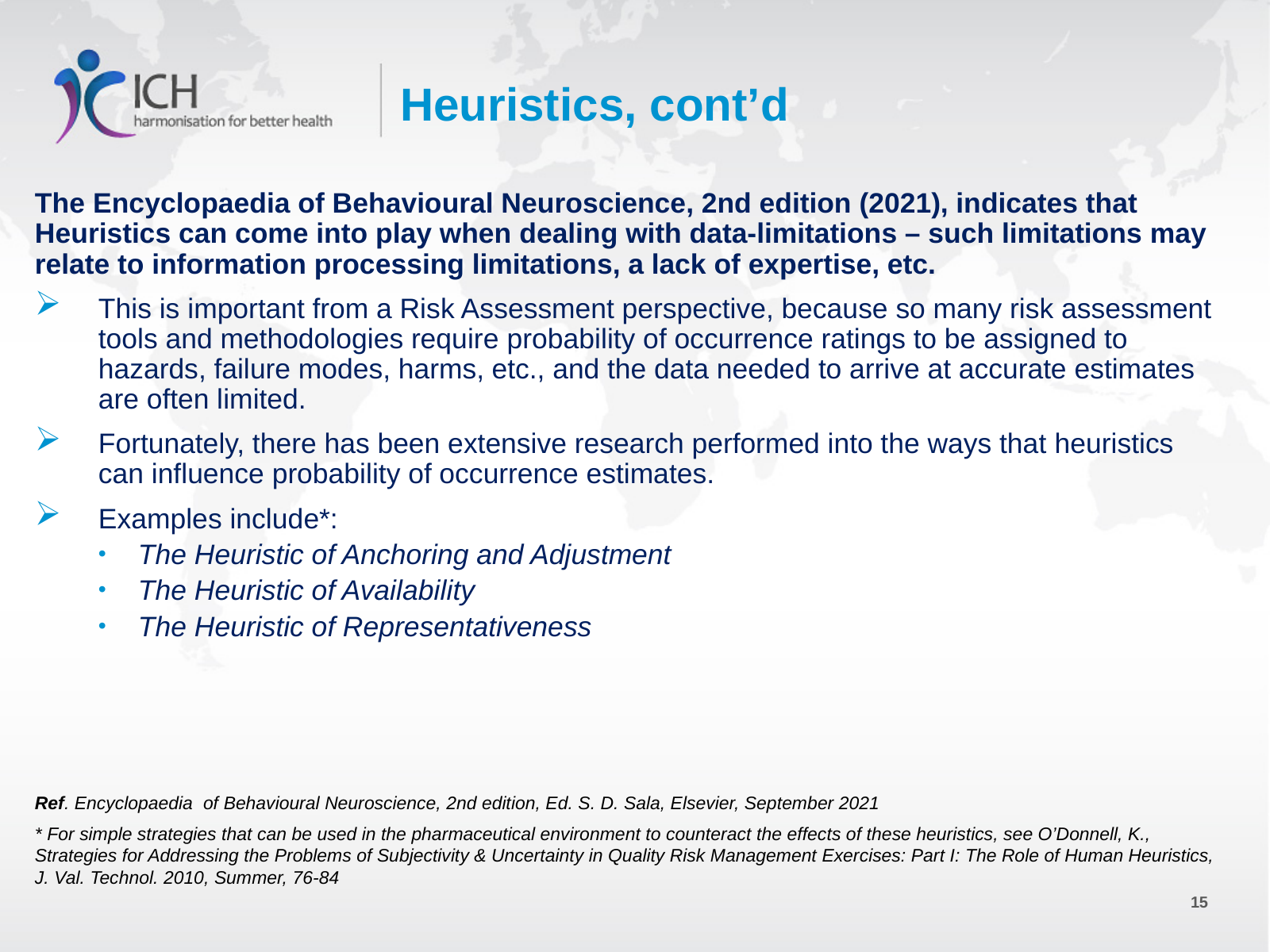

# Heuristics, cont’d
The Encyclopaedia of Behavioural Neuroscience, 2nd edition (2021), indicates that Heuristics can come into play when dealing with data-limitations – such limitations may relate to information processing limitations, a lack of expertise, etc.
This is important from a Risk Assessment perspective, because so many risk assessment tools and methodologies require probability of occurrence ratings to be assigned to hazards, failure modes, harms, etc., and the data needed to arrive at accurate estimates are often limited.
Fortunately, there has been extensive research performed into the ways that heuristics can influence probability of occurrence estimates.
Examples include*:
The Heuristic of Anchoring and Adjustment
The Heuristic of Availability
The Heuristic of Representativeness

Ref. Encyclopaedia  of Behavioural Neuroscience, 2nd edition, Ed. S. D. Sala, Elsevier, September 2021
* For simple strategies that can be used in the pharmaceutical environment to counteract the effects of these heuristics, see O’Donnell, K., Strategies for Addressing the Problems of Subjectivity & Uncertainty in Quality Risk Management Exercises: Part I: The Role of Human Heuristics, J. Val. Technol. 2010, Summer, 76-84

15